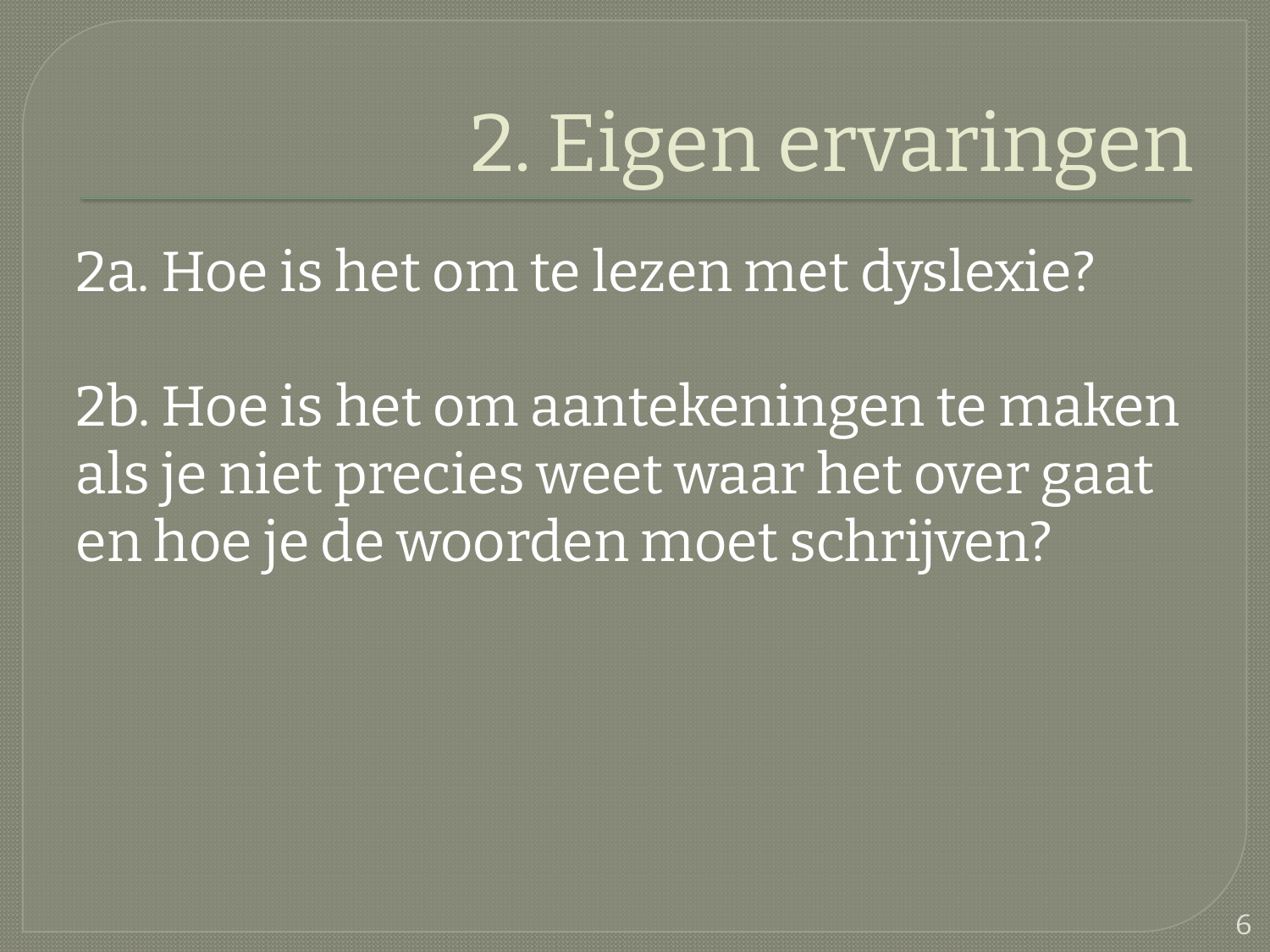

# 2. Eigen ervaringen
2a. Hoe is het om te lezen met dyslexie?

2b. Hoe is het om aantekeningen te maken als je niet precies weet waar het over gaat en hoe je de woorden moet schrijven?
6